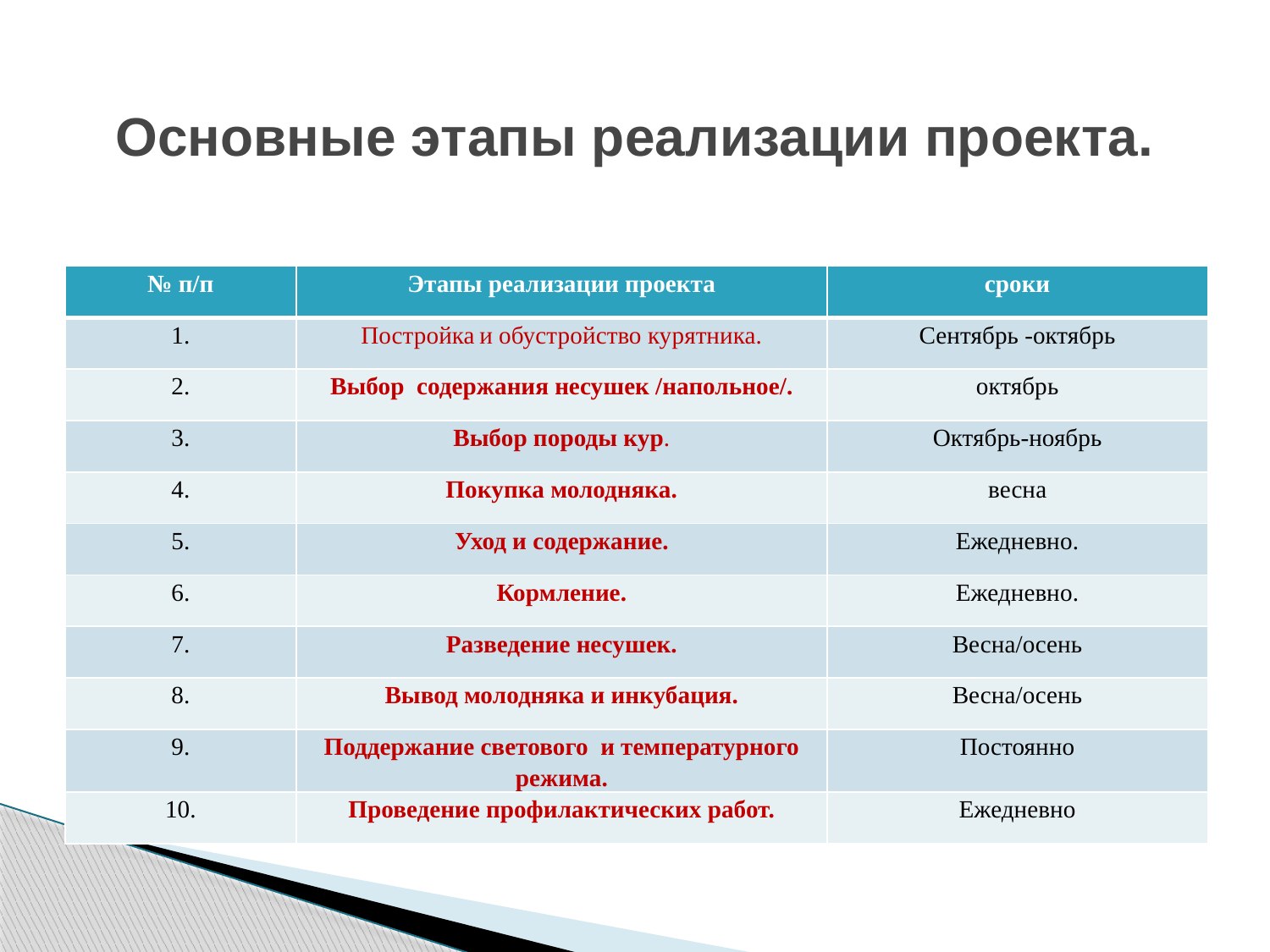

# Основные этапы реализации проекта.
| № п/п | Этапы реализации проекта | сроки |
| --- | --- | --- |
| 1. | Постройка и обустройство курятника. | Сентябрь -октябрь |
| 2. | Выбор содержания несушек /напольное/. | октябрь |
| 3. | Выбор породы кур. | Октябрь-ноябрь |
| 4. | Покупка молодняка. | весна |
| 5. | Уход и содержание. | Ежедневно. |
| 6. | Кормление. | Ежедневно. |
| 7. | Разведение несушек. | Весна/осень |
| 8. | Вывод молодняка и инкубация. | Весна/осень |
| 9. | Поддержание светового и температурного режима. | Постоянно |
| 10. | Проведение профилактических работ. | Ежедневно |